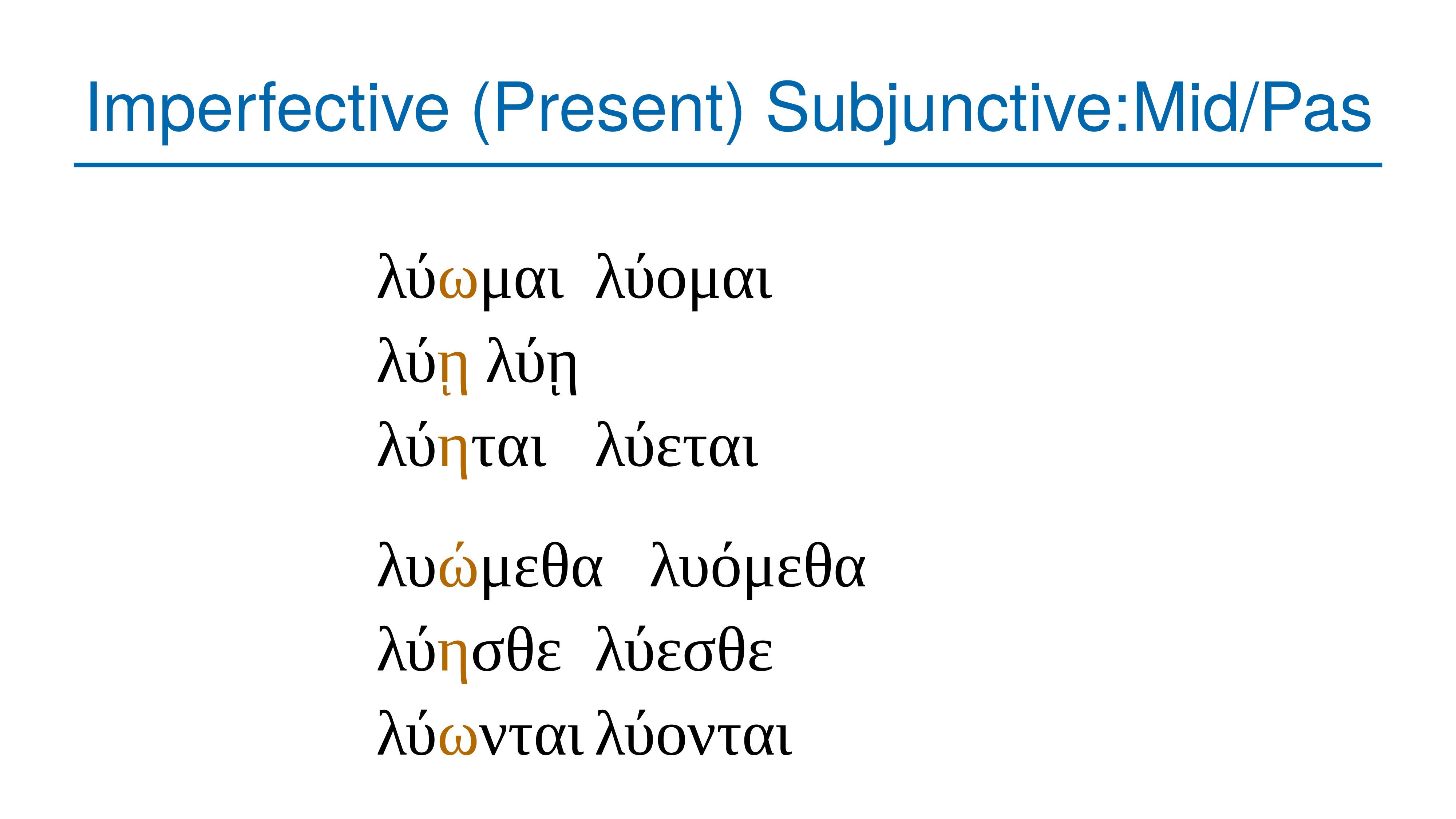

# Imperfective (Present) Subjunctive:Mid/Pas
λύωμαι	λύομαι
λύῃ	λύῃ
λύηται	λύεται
λυώμεθα	λυόμεθα
λύησθε	λύεσθε
λύωνται	λύονται